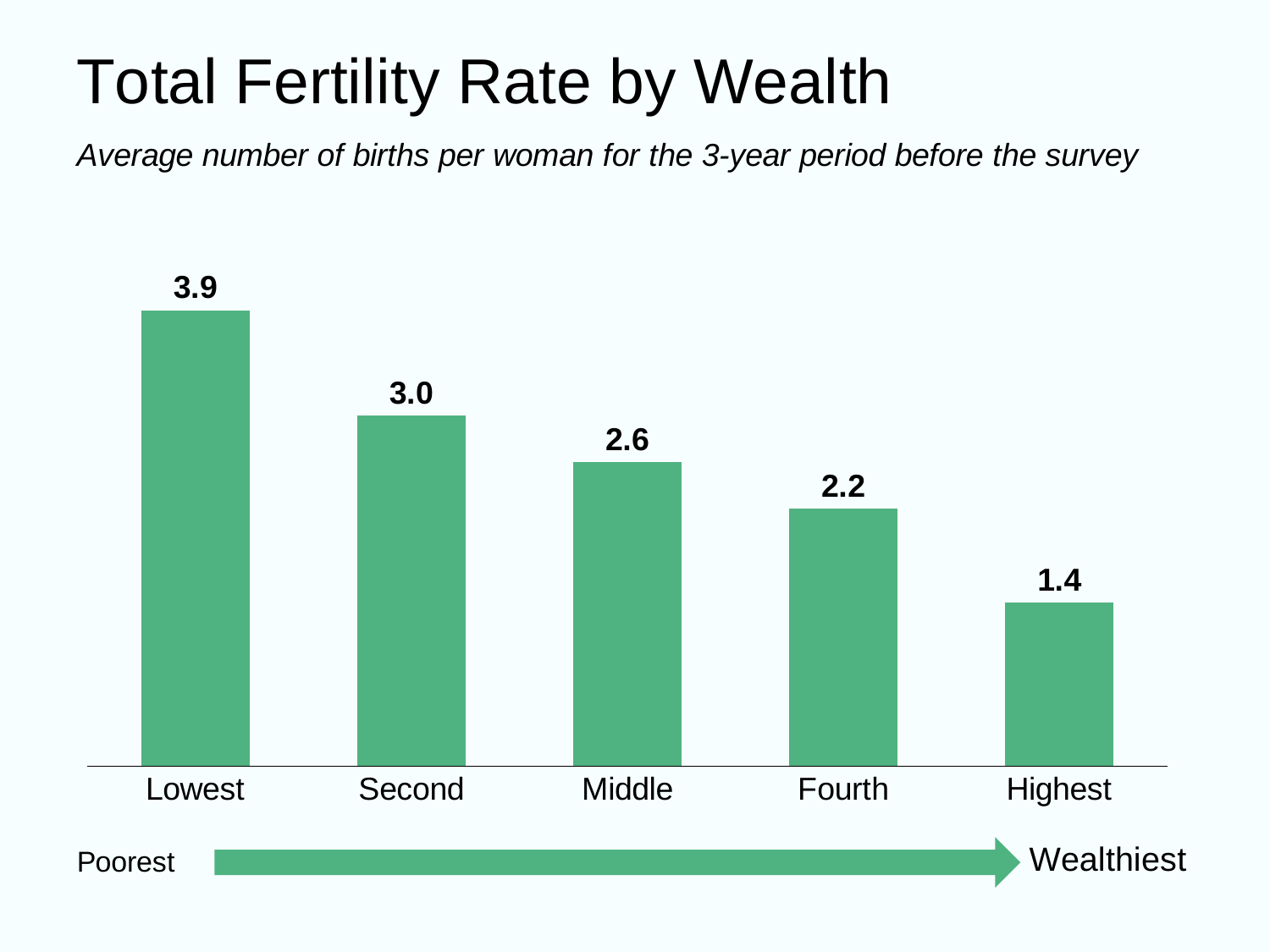

### Chart

| Category | Column1 |
|---|---|
| Lowest | 3.9 |
| Second | 3.0 |
| Middle | 2.6 |
| Fourth | 2.2 |
| Highest | 1.4 |